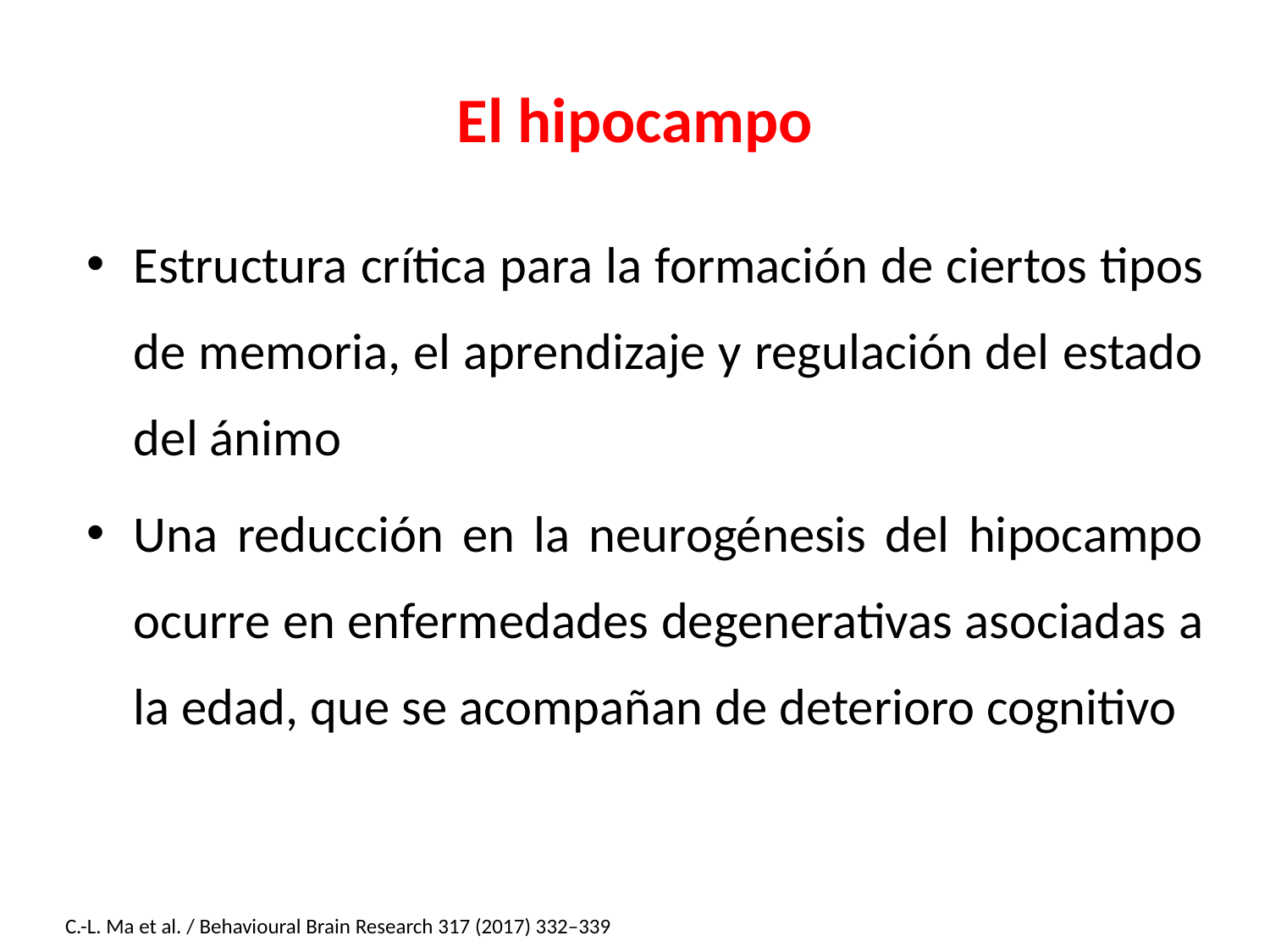

# El hipocampo
Estructura crítica para la formación de ciertos tipos de memoria, el aprendizaje y regulación del estado del ánimo
Una reducción en la neurogénesis del hipocampo ocurre en enfermedades degenerativas asociadas a la edad, que se acompañan de deterioro cognitivo
C.-L. Ma et al. / Behavioural Brain Research 317 (2017) 332–339